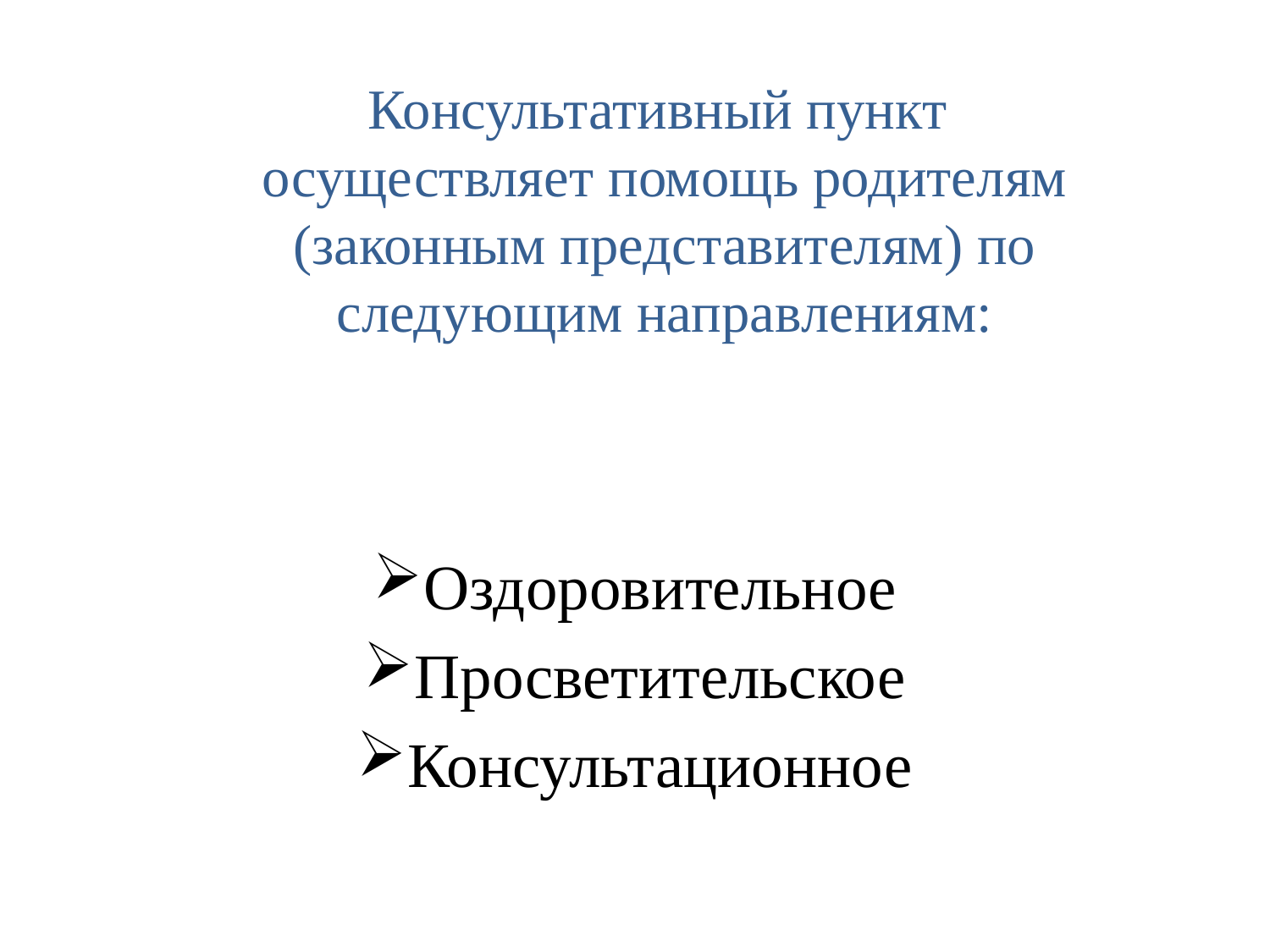

# Консультативный пункт  осуществляет помощь родителям (законным представителям) по следующим направлениям:
Оздоровительное
Просветительское
Консультационное